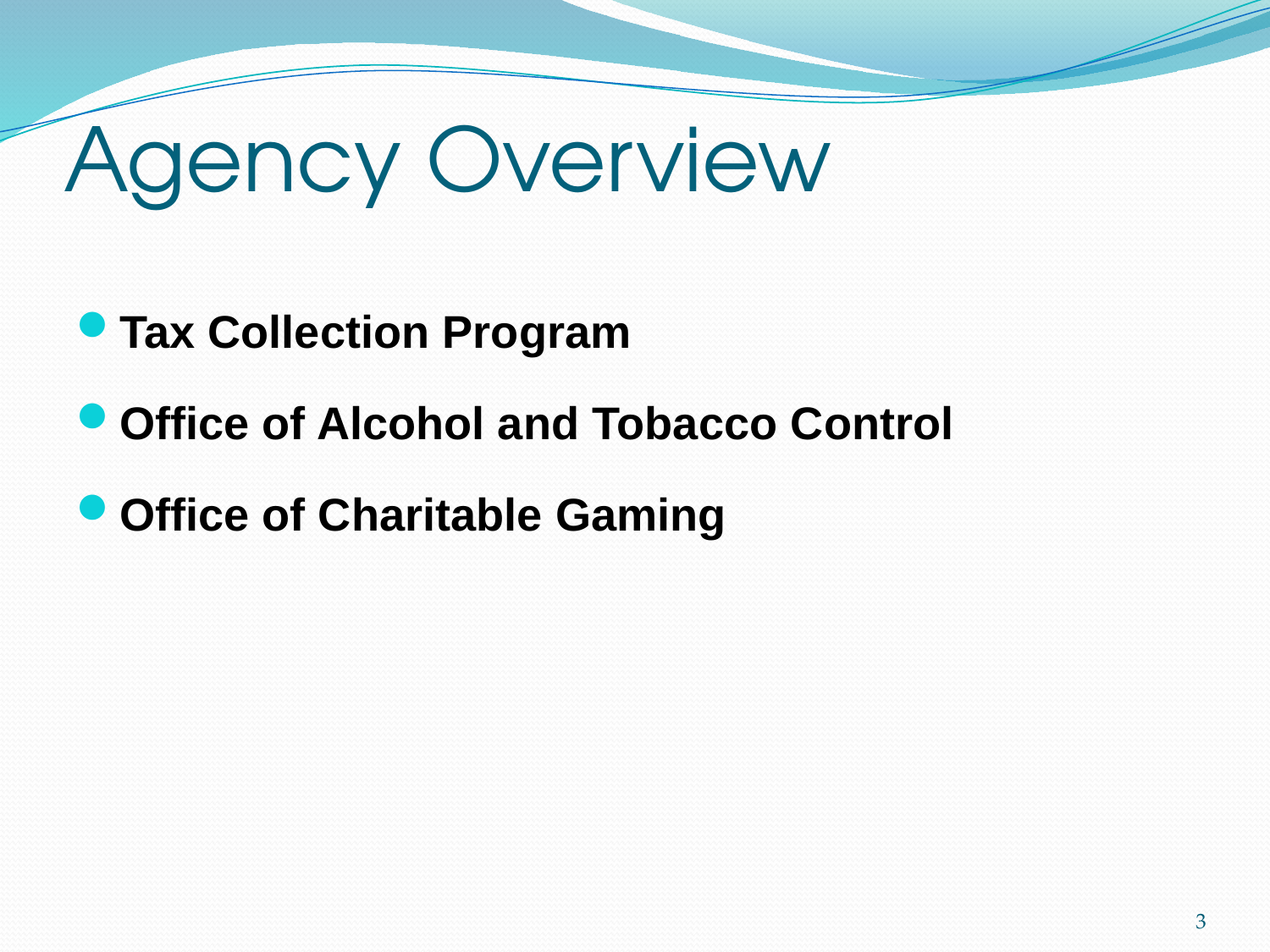

# Agency Overview
Tax Collection Program
Office of Alcohol and Tobacco Control
Office of Charitable Gaming
3